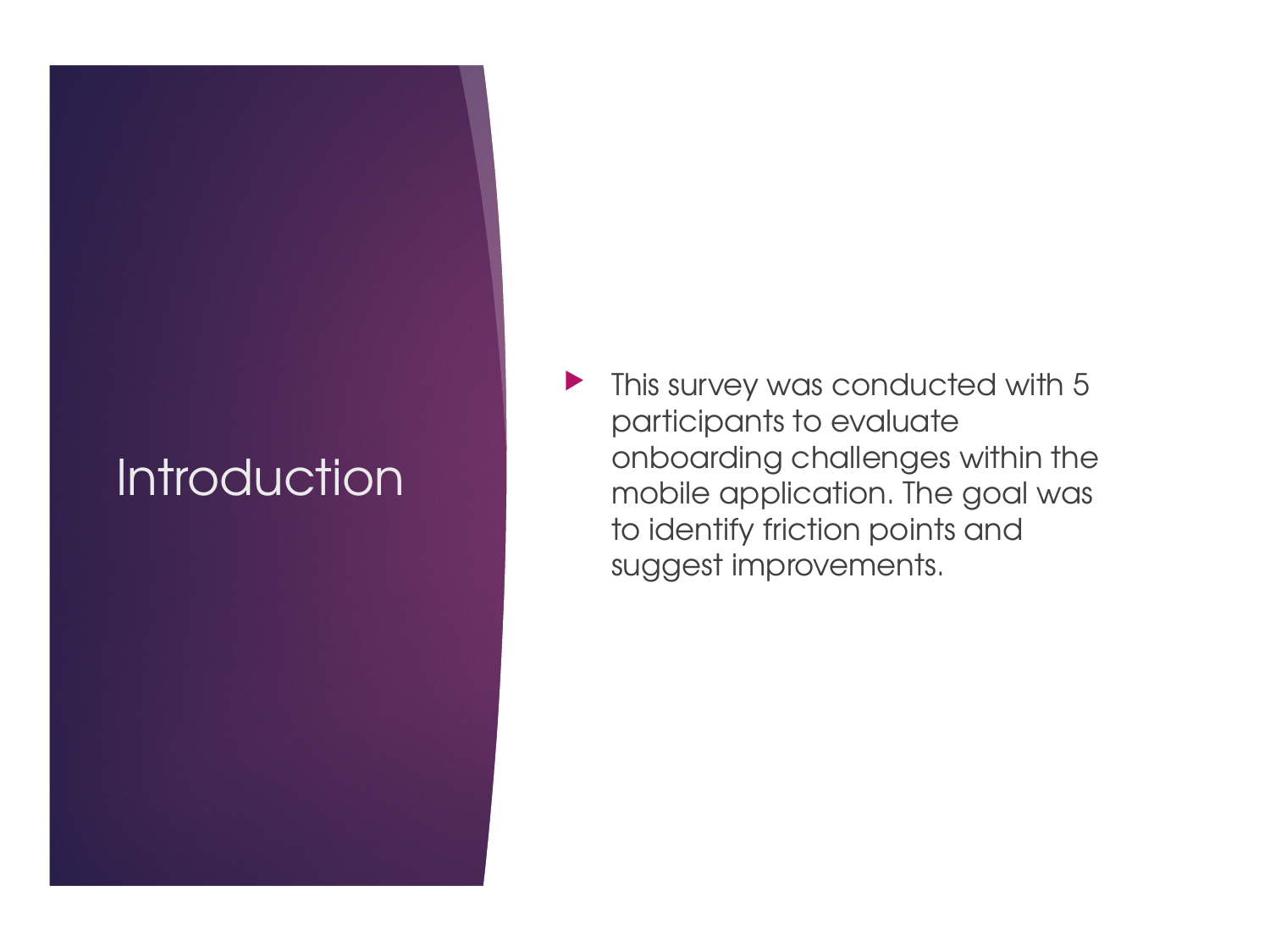

This survey was conducted with 5 participants to evaluate onboarding challenges within the mobile application. The goal was to identify friction points and suggest improvements.

# Introduction